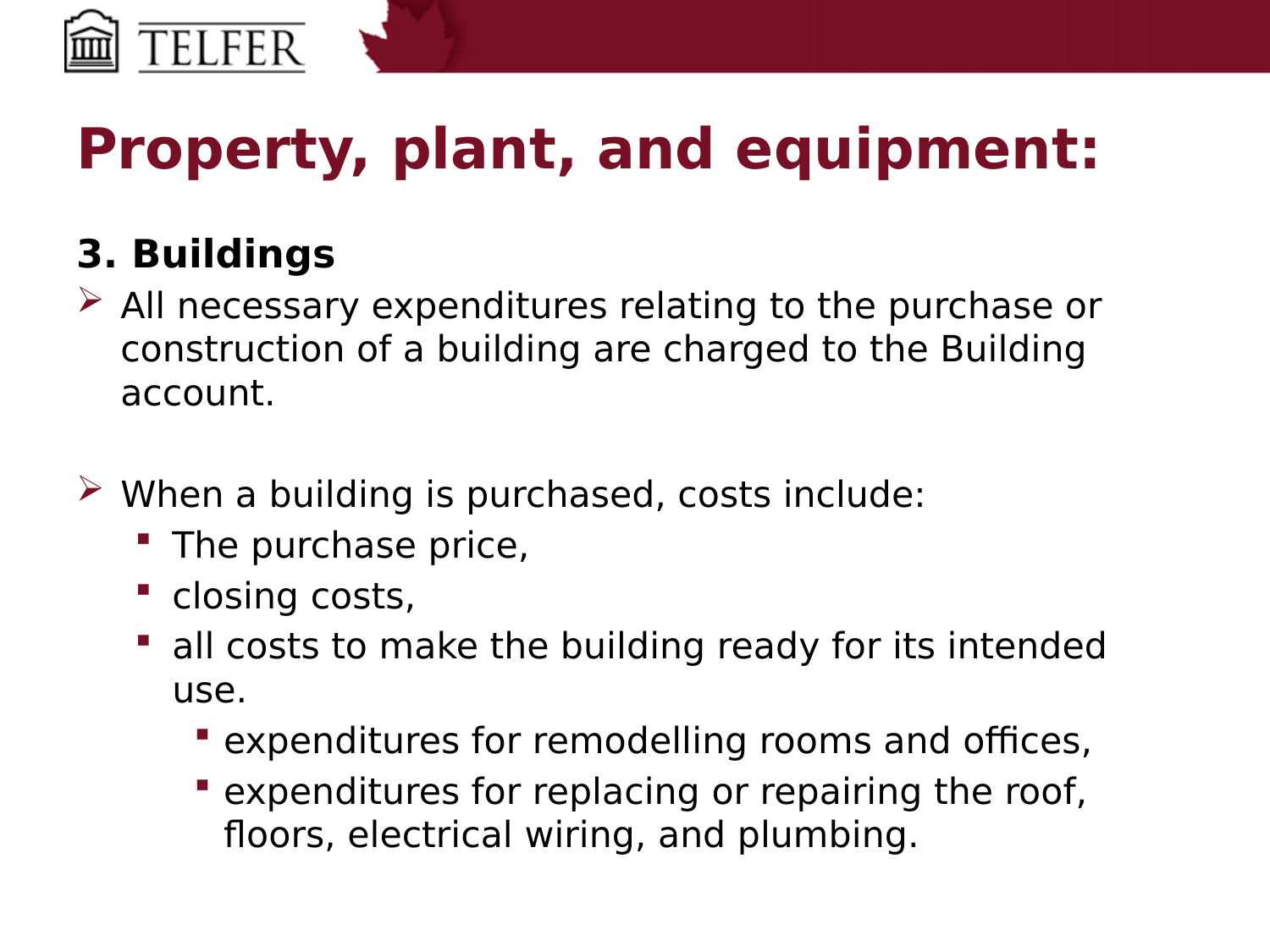

# Property, plant, and equipment:
3. Buildings
All necessary expenditures relating to the purchase or construction of a building are charged to the Building account.

When a building is purchased, costs include:
The purchase price,
closing costs,
all costs to make the building ready for its intended use.
expenditures for remodelling rooms and offices,
expenditures for replacing or repairing the roof, floors, electrical wiring, and plumbing.